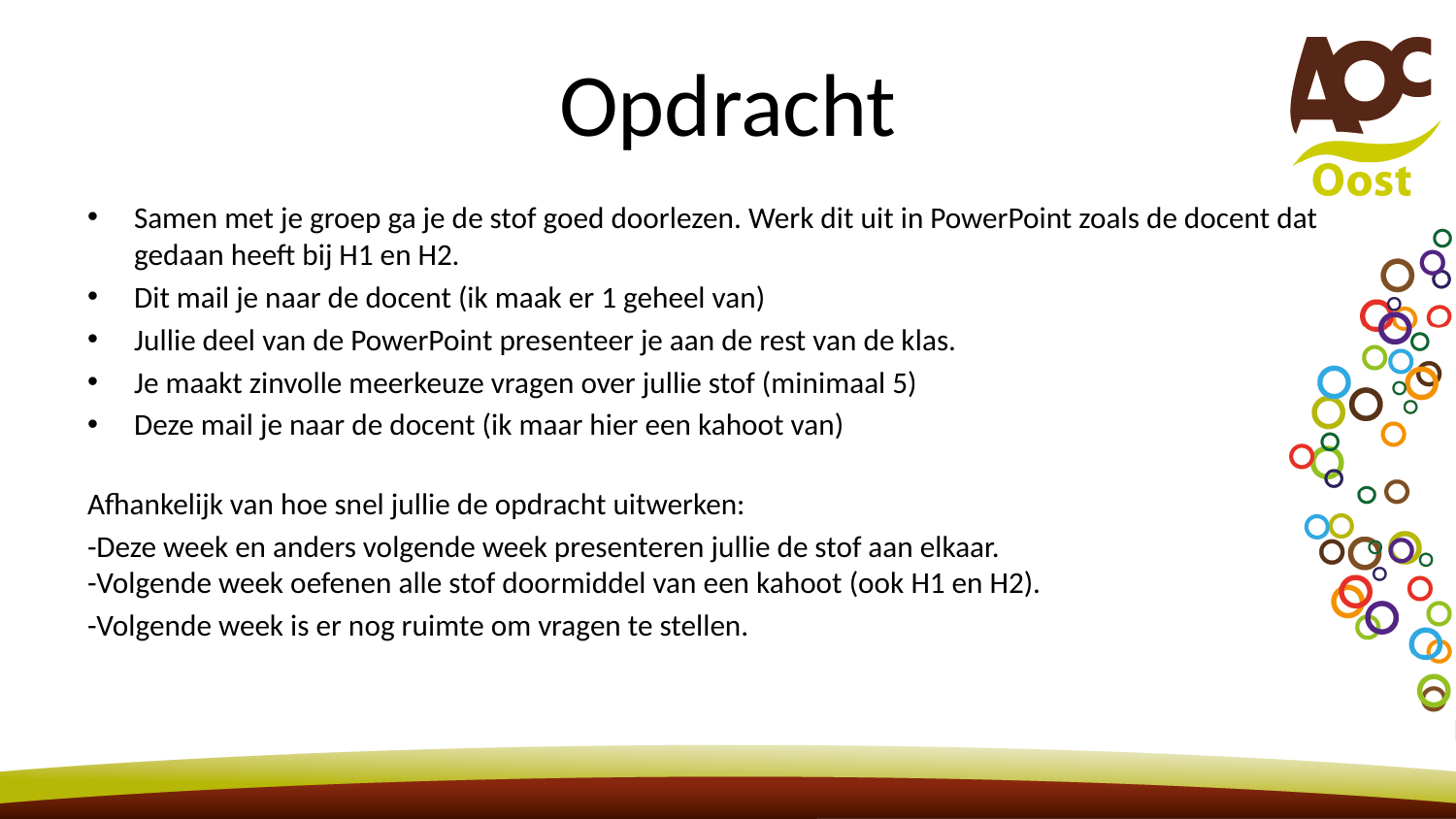

# Opdracht
Samen met je groep ga je de stof goed doorlezen. Werk dit uit in PowerPoint zoals de docent dat gedaan heeft bij H1 en H2.
Dit mail je naar de docent (ik maak er 1 geheel van)
Jullie deel van de PowerPoint presenteer je aan de rest van de klas.
Je maakt zinvolle meerkeuze vragen over jullie stof (minimaal 5)
Deze mail je naar de docent (ik maar hier een kahoot van)
Afhankelijk van hoe snel jullie de opdracht uitwerken:
-Deze week en anders volgende week presenteren jullie de stof aan elkaar.
-Volgende week oefenen alle stof doormiddel van een kahoot (ook H1 en H2).
-Volgende week is er nog ruimte om vragen te stellen.